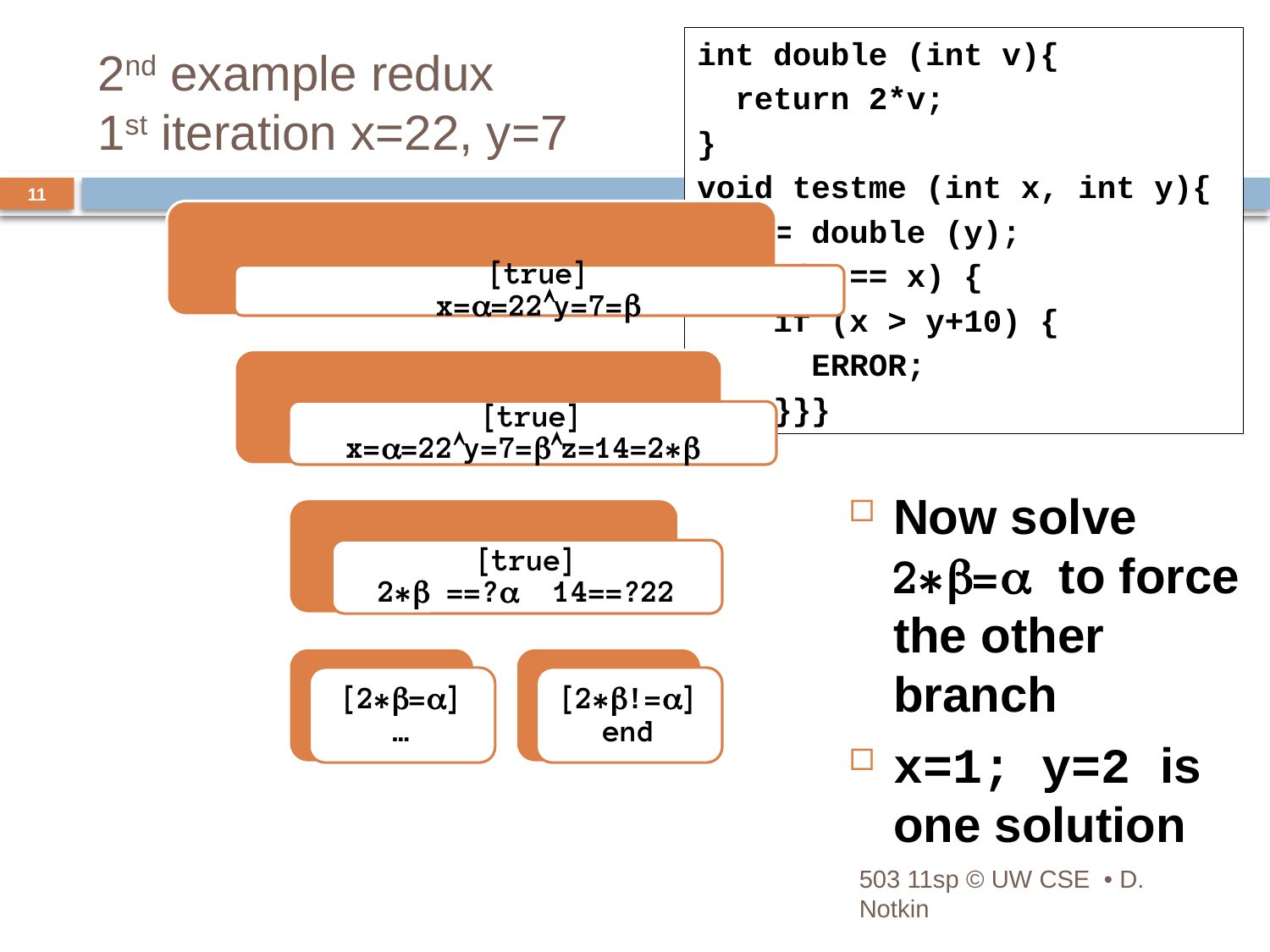

int double (int v){
  return 2*v;
}
void testme (int x, int y){
  z = double (y);
  if (z == x) {
    if (x > y+10) {
      ERROR;
    }}}
# 2nd example redux 1st iteration x=22, y=7
11
[true]
x=α=22∧y=7=β
[true]
x=α=22∧y=7=β∧z=14=2*β
[true]
2*β ==?α  14==?22
[2*β=α]
…
[2*β!=α]
end
Now solve
2*β=α to force the other branch
x=1; y=2 is one solution
503 11sp © UW CSE  • D. Notkin